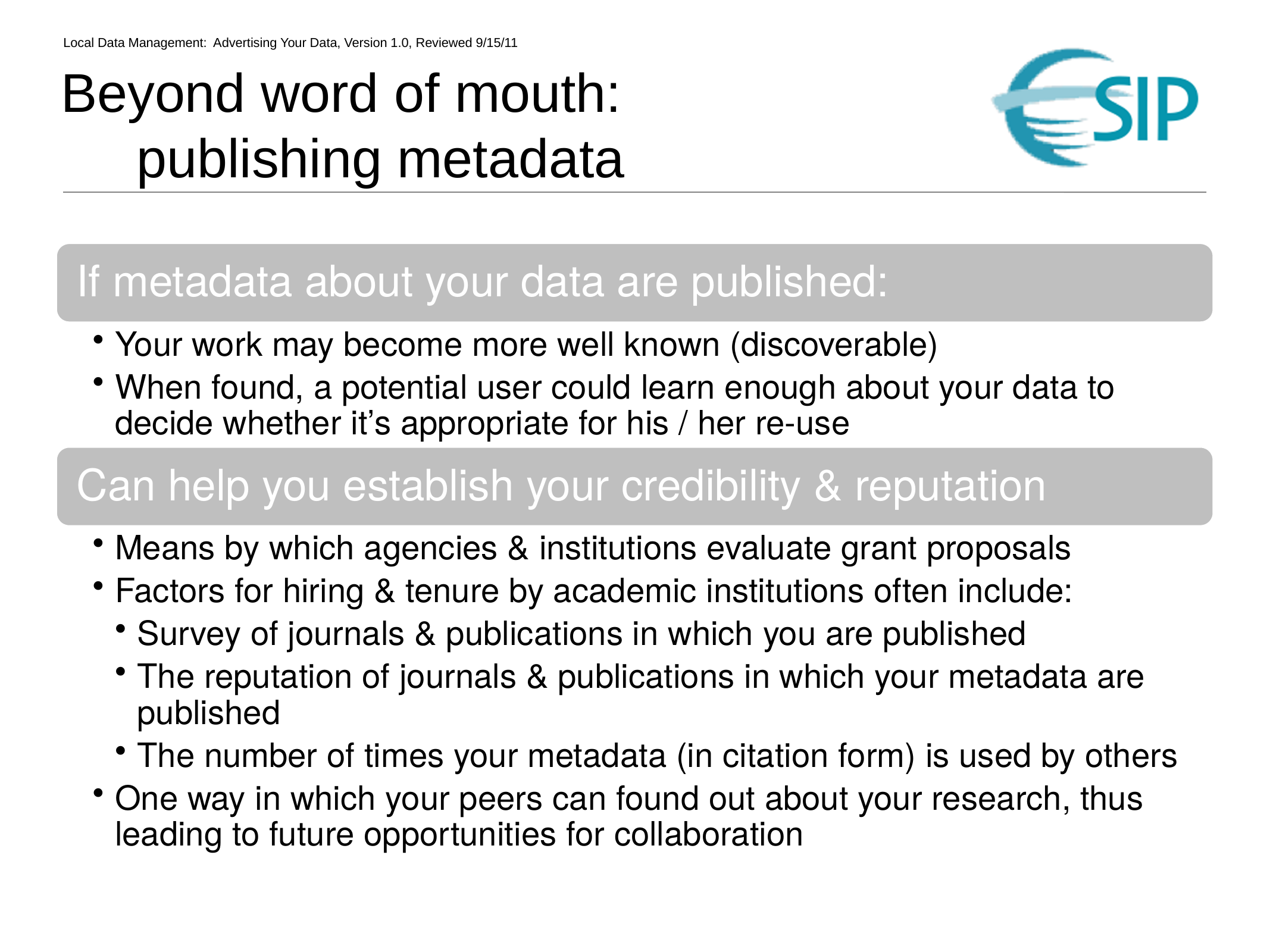

# Beyond word of mouth: publishing metadata
If metadata about your data are published:
Your work may become more well known (discoverable)
When found, a potential user could learn enough about your data to decide whether it’s appropriate for his / her re-use
Can help you establish your credibility & reputation
Means by which agencies & institutions evaluate grant proposals
Factors for hiring & tenure by academic institutions often include:
Survey of journals & publications in which you are published
The reputation of journals & publications in which your metadata are published
The number of times your metadata (in citation form) is used by others
One way in which your peers can found out about your research, thus leading to future opportunities for collaboration